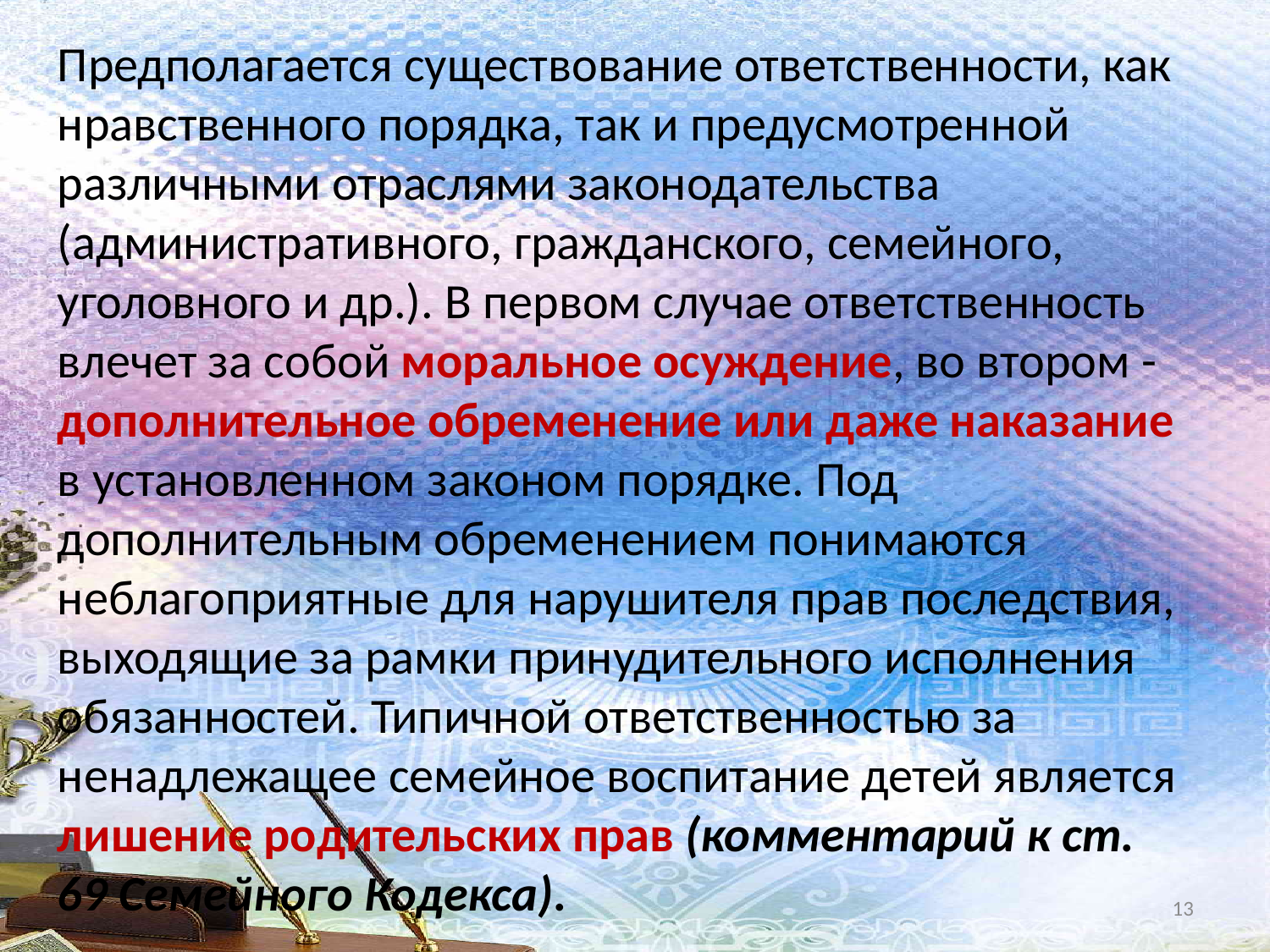

Предполагается существование ответственности, как нравственного порядка, так и предусмотренной различными отраслями законодательства (административного, гражданского, семейного, уголовного и др.). В первом случае ответственность влечет за собой моральное осуждение, во втором - дополнительное обременение или даже наказание в установленном законом порядке. Под дополнительным обременением понимаются неблагоприятные для нарушителя прав последствия, выходящие за рамки принудительного исполнения обязанностей. Типичной ответственностью за ненадлежащее семейное воспитание детей является лишение родительских прав (комментарий к ст. 69 Семейного Кодекса).
13